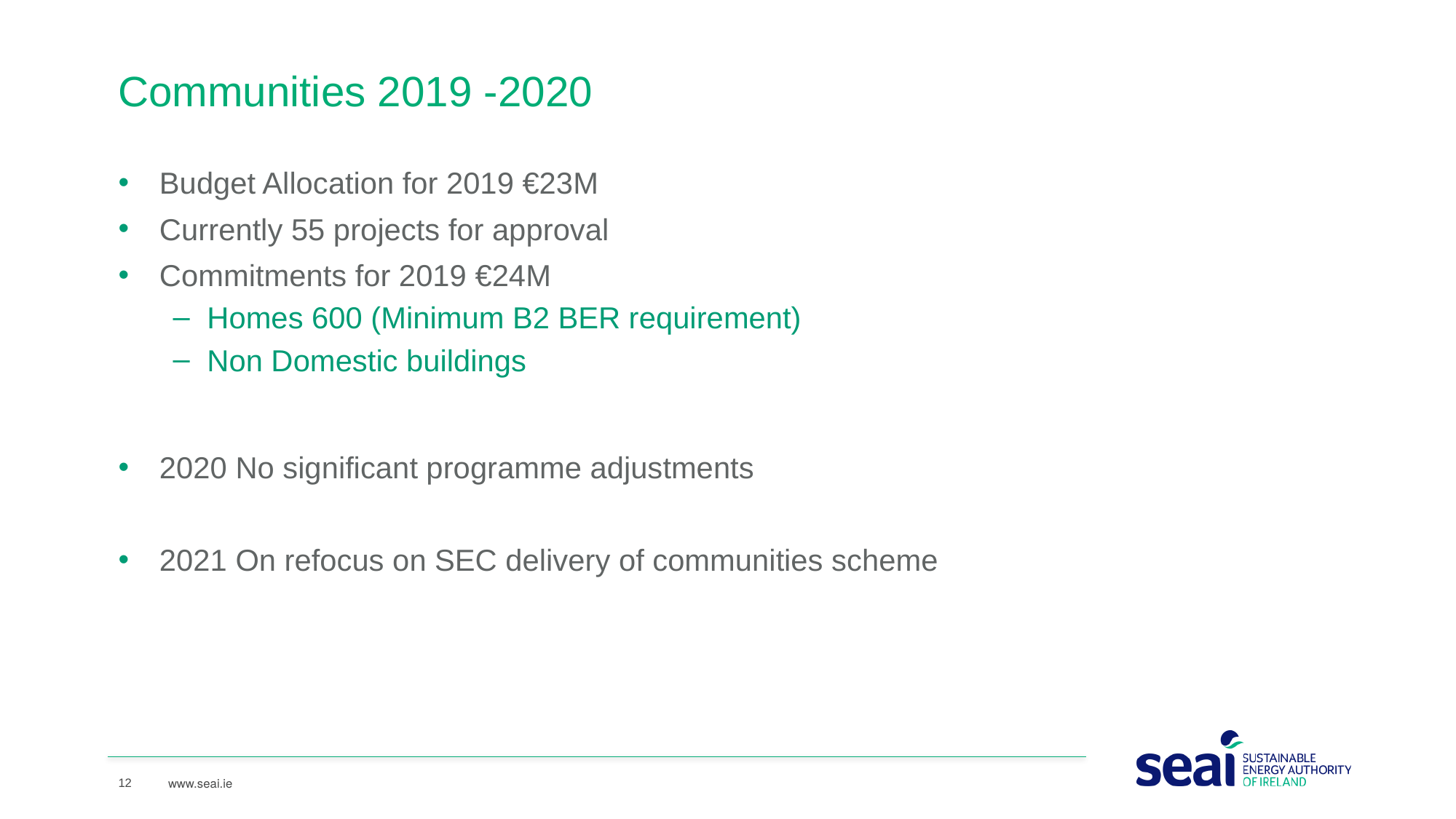

# Communities 2019 -2020
Budget Allocation for 2019 €23M
Currently 55 projects for approval
Commitments for 2019 €24M
Homes 600 (Minimum B2 BER requirement)
Non Domestic buildings

2020 No significant programme adjustments

2021 On refocus on SEC delivery of communities scheme

12
www.seai.ie